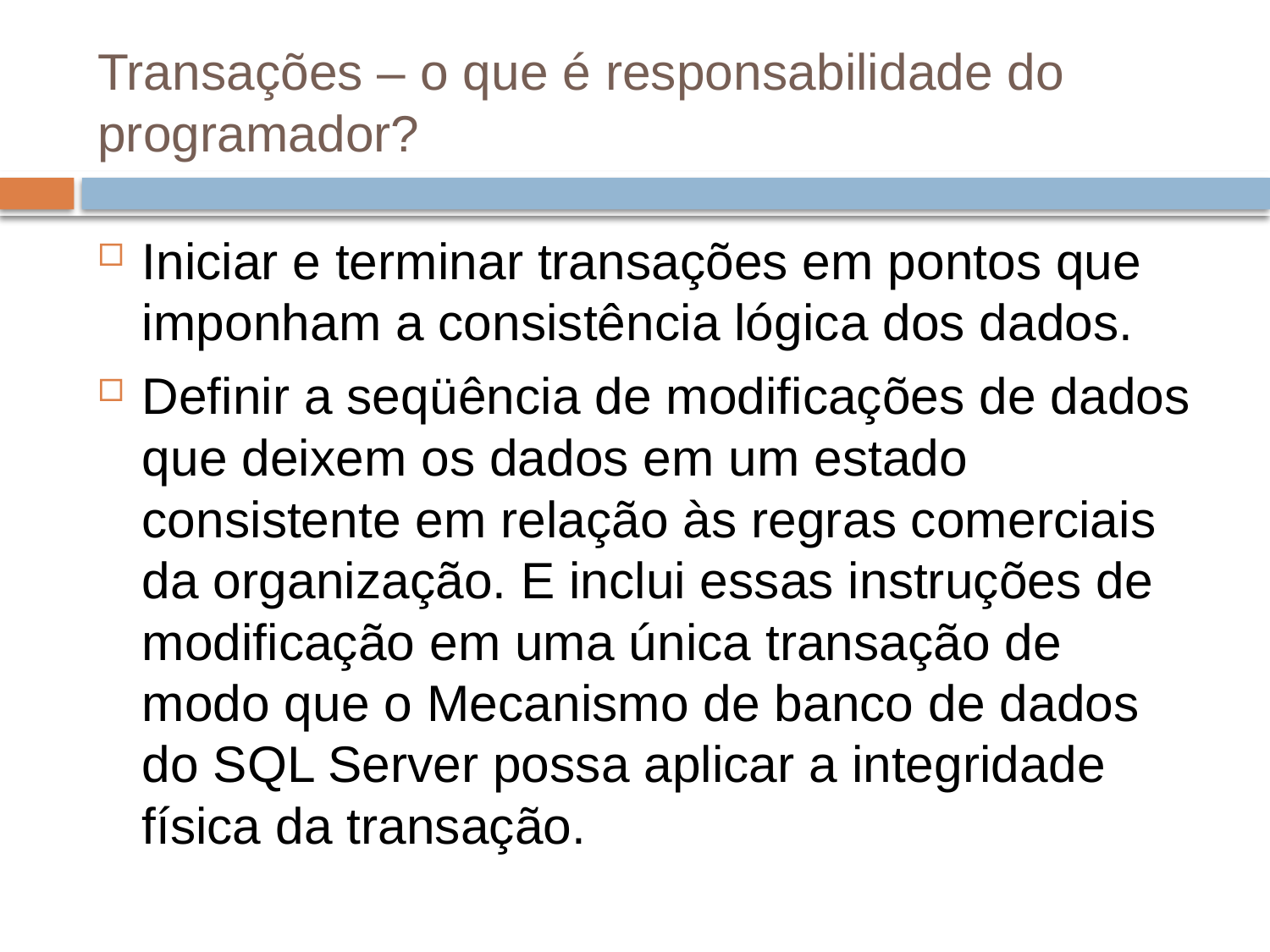

# Transações – o que é responsabilidade do programador?
Iniciar e terminar transações em pontos que imponham a consistência lógica dos dados.
Definir a seqüência de modificações de dados que deixem os dados em um estado consistente em relação às regras comerciais da organização. E inclui essas instruções de modificação em uma única transação de modo que o Mecanismo de banco de dados do SQL Server possa aplicar a integridade física da transação.